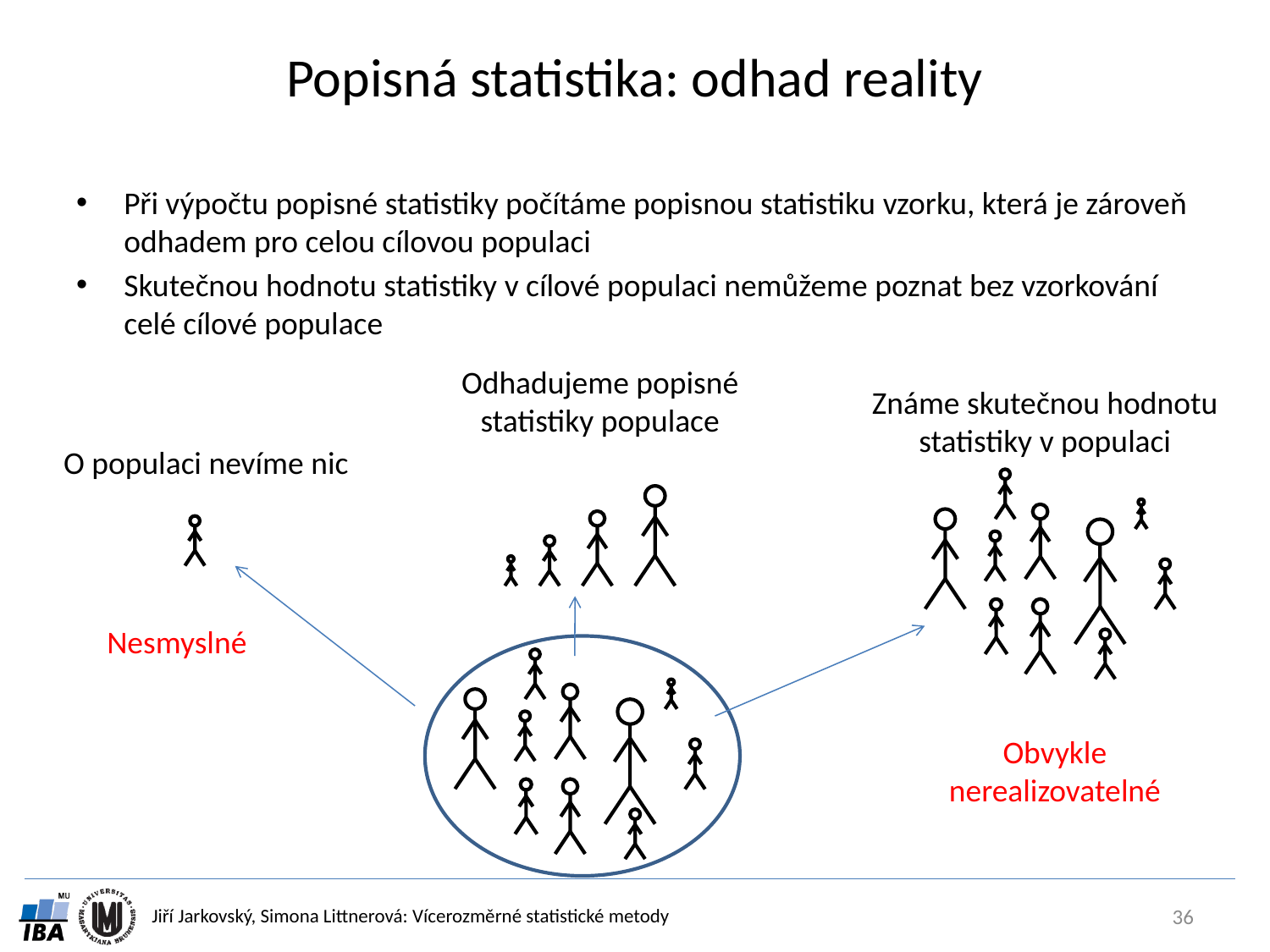

# Popisná statistika: odhad reality
Při výpočtu popisné statistiky počítáme popisnou statistiku vzorku, která je zároveň odhadem pro celou cílovou populaci
Skutečnou hodnotu statistiky v cílové populaci nemůžeme poznat bez vzorkování celé cílové populace

Odhadujeme popisné statistiky populace
Známe skutečnou hodnotu statistiky v populaci
O populaci nevíme nic

Nesmyslné

Obvykle nerealizovatelné

36